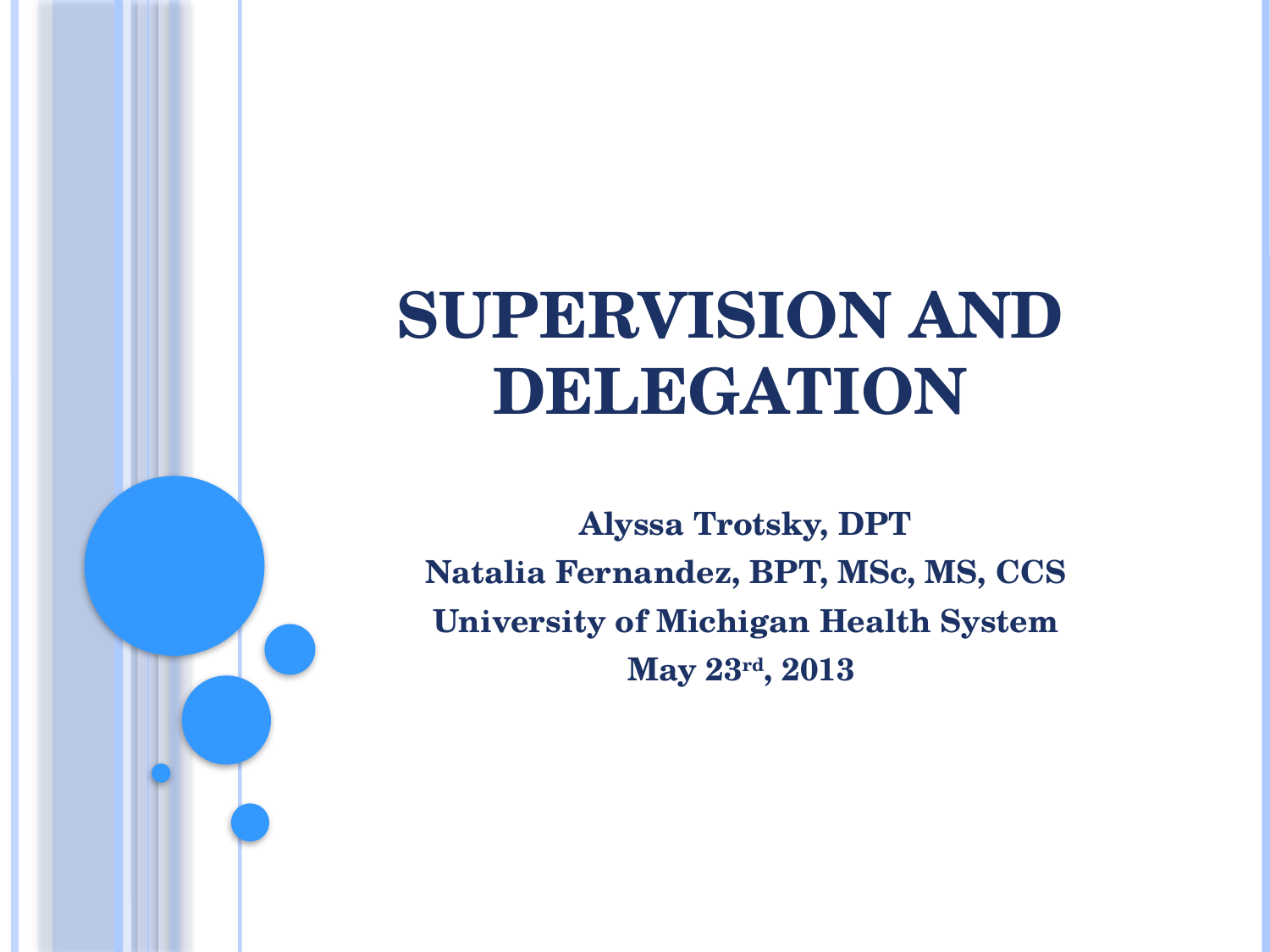

# Supervision and Delegation
Alyssa Trotsky, DPT
Natalia Fernandez, BPT, MSc, MS, CCS
University of Michigan Health System
May 23rd, 2013